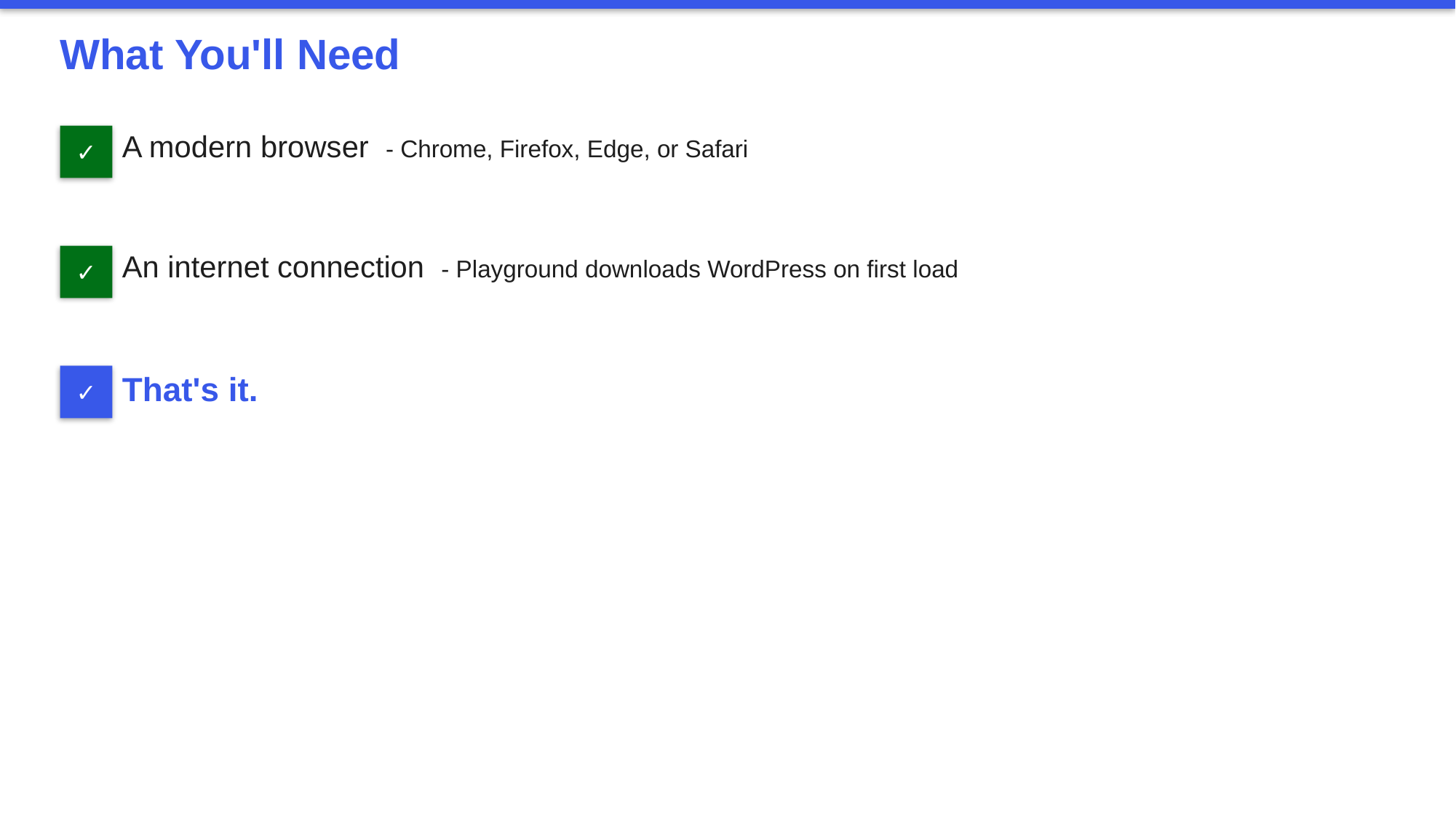

What You'll Need
A modern browser  - Chrome, Firefox, Edge, or Safari
✓

An internet connection  - Playground downloads WordPress on first load
✓

That's it.
✓